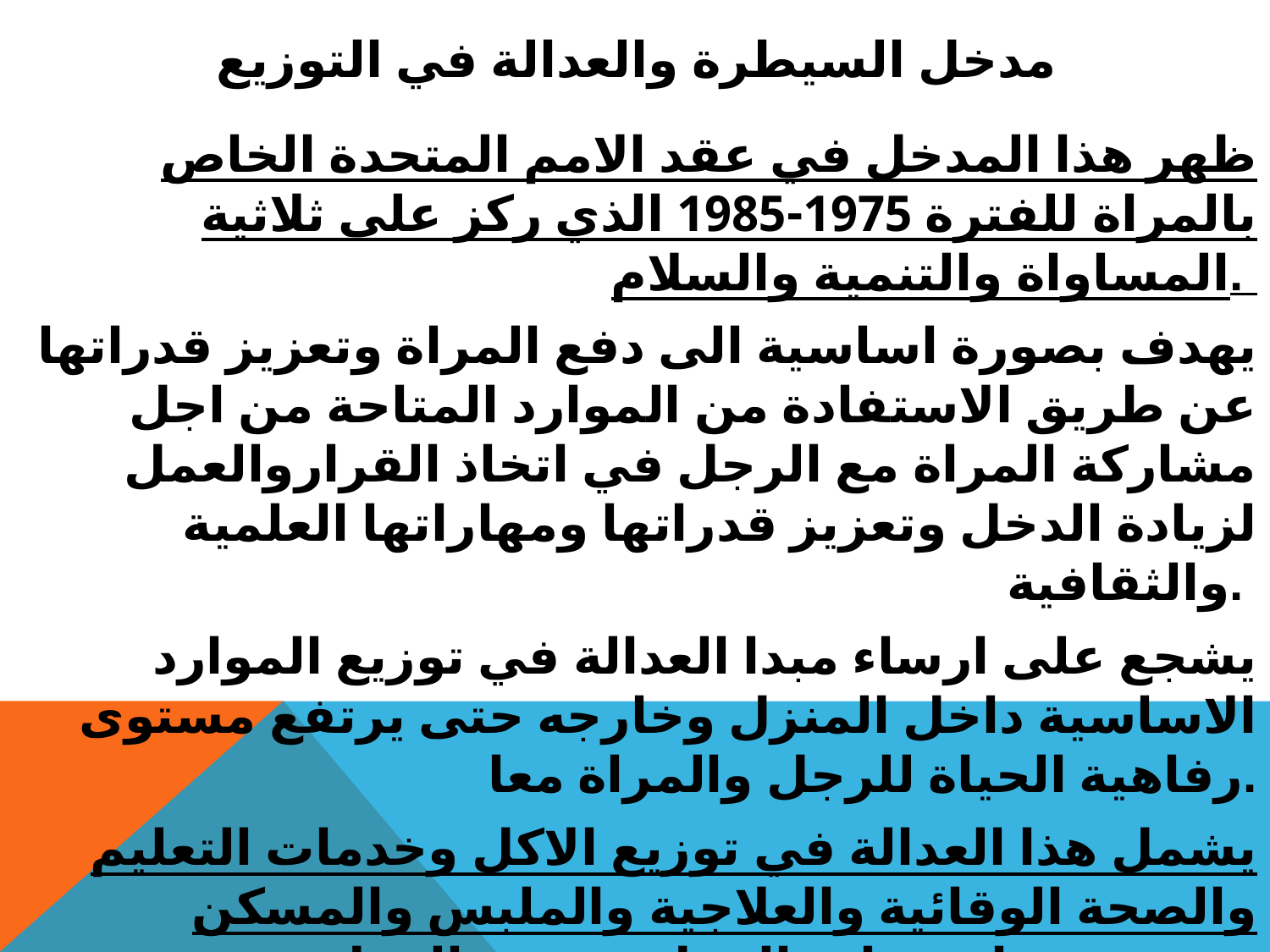

# مدخل السيطرة والعدالة في التوزيع
ظهر هذا المدخل في عقد الامم المتحدة الخاص بالمراة للفترة 1975-1985 الذي ركز على ثلاثية المساواة والتنمية والسلام.
يهدف بصورة اساسية الى دفع المراة وتعزيز قدراتها عن طريق الاستفادة من الموارد المتاحة من اجل مشاركة المراة مع الرجل في اتخاذ القراروالعمل لزيادة الدخل وتعزيز قدراتها ومهاراتها العلمية والثقافية.
يشجع على ارساء مبدا العدالة في توزيع الموارد الاساسية داخل المنزل وخارجه حتى يرتفع مستوى رفاهية الحياة للرجل والمراة معا.
يشمل هذا العدالة في توزيع الاكل وخدمات التعليم والصحة الوقائية والعلاجية والملبس والمسكن وتوزيع موارد زيادة الدخل وفرص العمل.